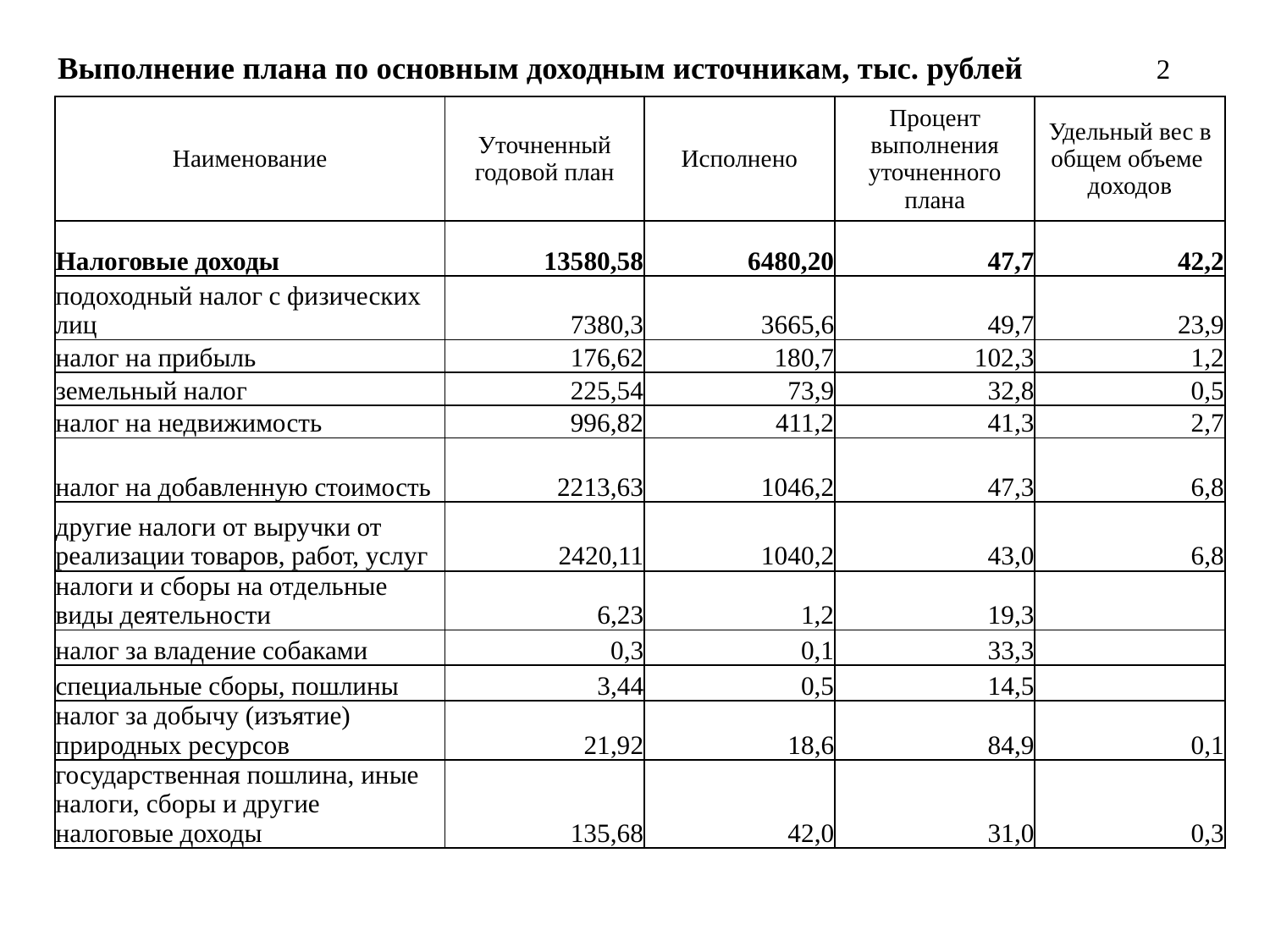

# Выполнение плана по основным доходным источникам, тыс. рублей                 2
| Наименование | Уточненный годовой план | Исполнено | Процент выполнения уточненного плана | Удельный вес в общем объеме доходов |
| --- | --- | --- | --- | --- |
| Налоговые доходы | 13580,58 | 6480,20 | 47,7 | 42,2 |
| подоходный налог с физических лиц | 7380,3 | 3665,6 | 49,7 | 23,9 |
| налог на прибыль | 176,62 | 180,7 | 102,3 | 1,2 |
| земельный налог | 225,54 | 73,9 | 32,8 | 0,5 |
| налог на недвижимость | 996,82 | 411,2 | 41,3 | 2,7 |
| налог на добавленную стоимость | 2213,63 | 1046,2 | 47,3 | 6,8 |
| другие налоги от выручки от реализации товаров, работ, услуг | 2420,11 | 1040,2 | 43,0 | 6,8 |
| налоги и сборы на отдельные виды деятельности | 6,23 | 1,2 | 19,3 |  |
| налог за владение собаками | 0,3 | 0,1 | 33,3 |  |
| специальные сборы, пошлины | 3,44 | 0,5 | 14,5 |  |
| налог за добычу (изъятие) природных ресурсов | 21,92 | 18,6 | 84,9 | 0,1 |
| государственная пошлина, иные налоги, сборы и другие налоговые доходы | 135,68 | 42,0 | 31,0 | 0,3 |